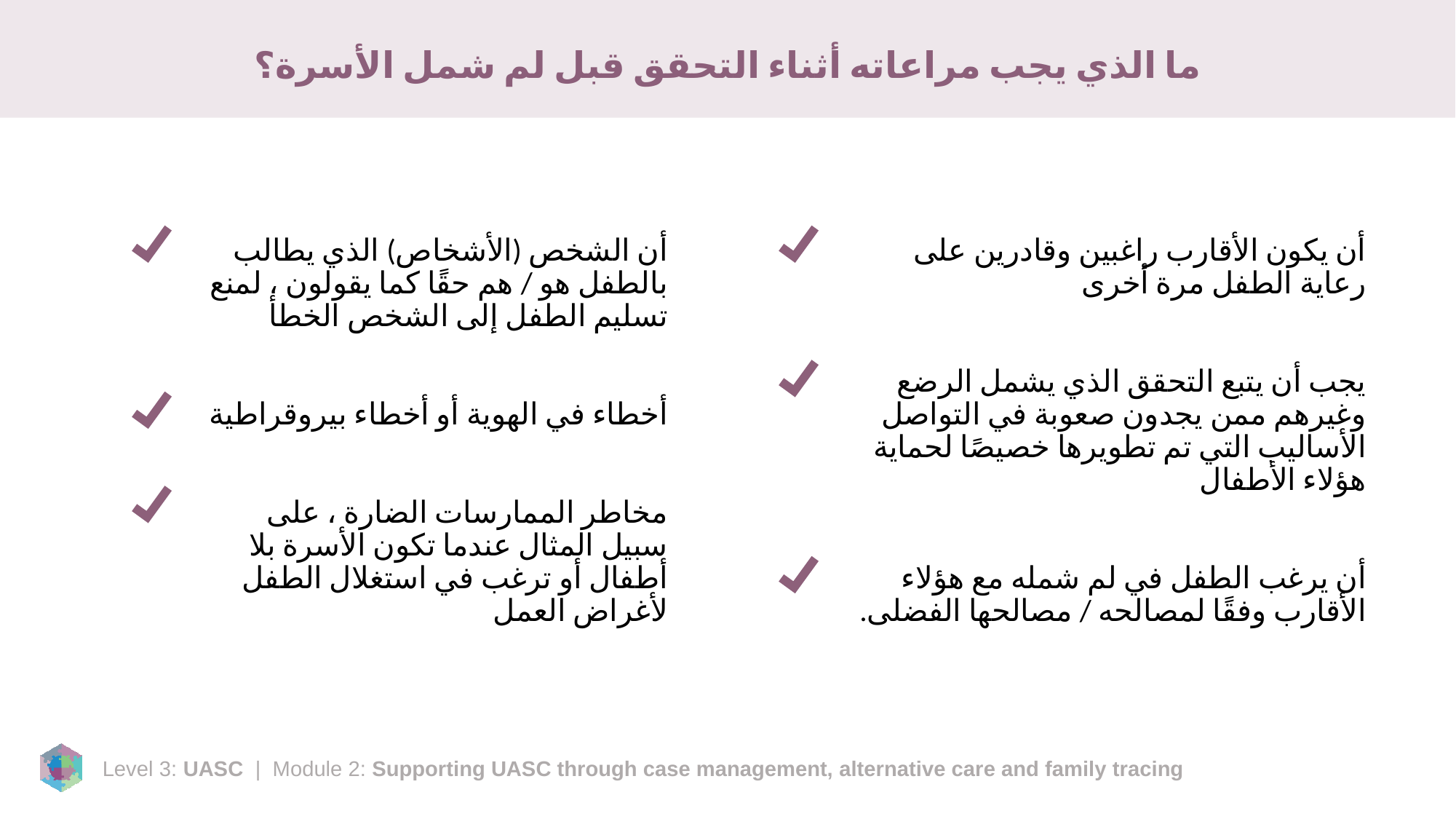

# ما الذي يجب مراعاته أثناء التحقق قبل لم شمل الأسرة؟
أن الشخص (الأشخاص) الذي يطالب بالطفل هو / هم حقًا كما يقولون ، لمنع تسليم الطفل إلى الشخص الخطأ

أخطاء في الهوية أو أخطاء بيروقراطية

مخاطر الممارسات الضارة ، على سبيل المثال عندما تكون الأسرة بلا أطفال أو ترغب في استغلال الطفل لأغراض العمل
أن يكون الأقارب راغبين وقادرين على رعاية الطفل مرة أخرى

يجب أن يتبع التحقق الذي يشمل الرضع وغيرهم ممن يجدون صعوبة في التواصل الأساليب التي تم تطويرها خصيصًا لحماية هؤلاء الأطفال

أن يرغب الطفل في لم شمله مع هؤلاء الأقارب وفقًا لمصالحه / مصالحها الفضلى.